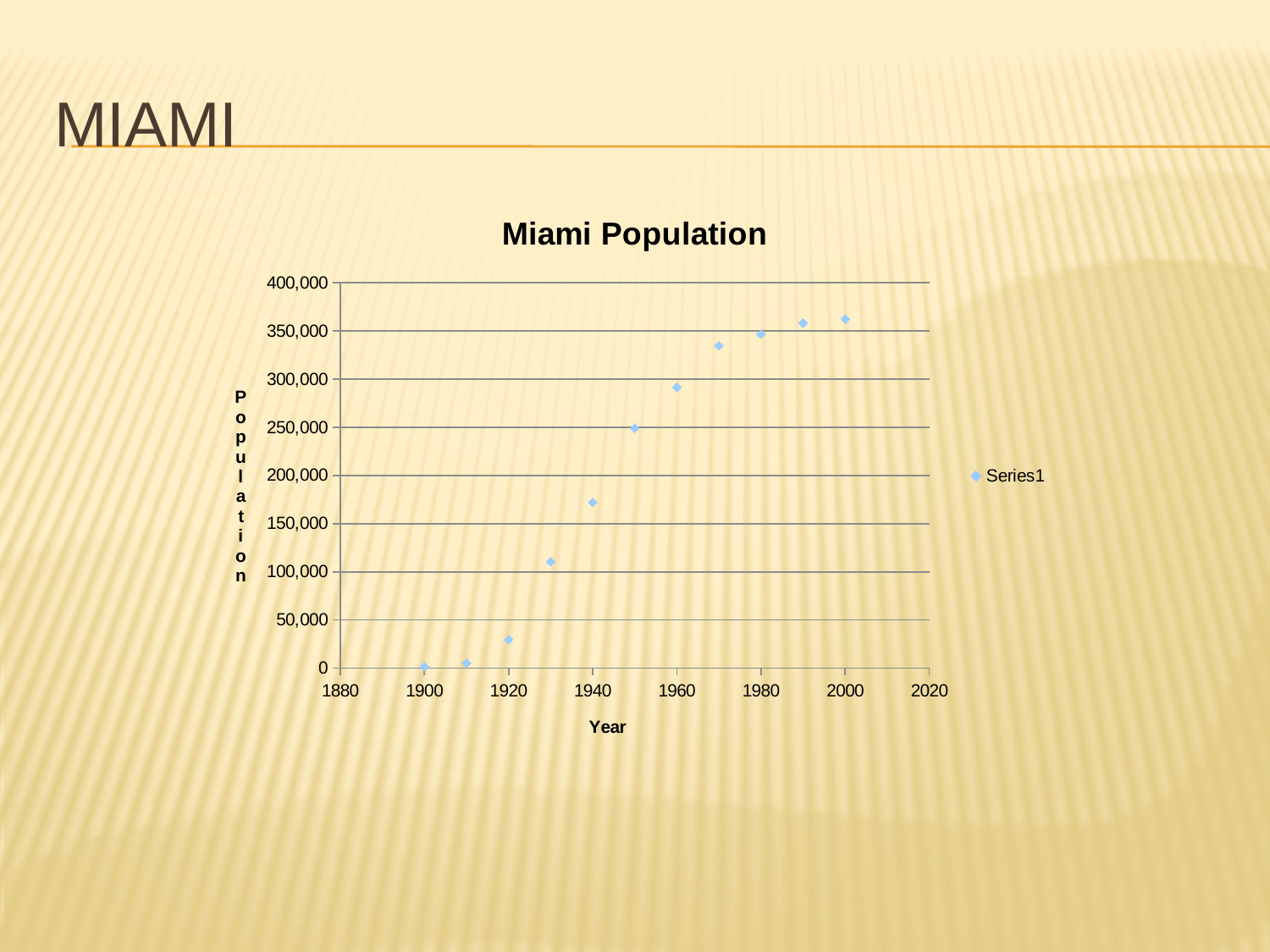

# Miami

### Chart: Miami Population

| Category |  |
|---|---|